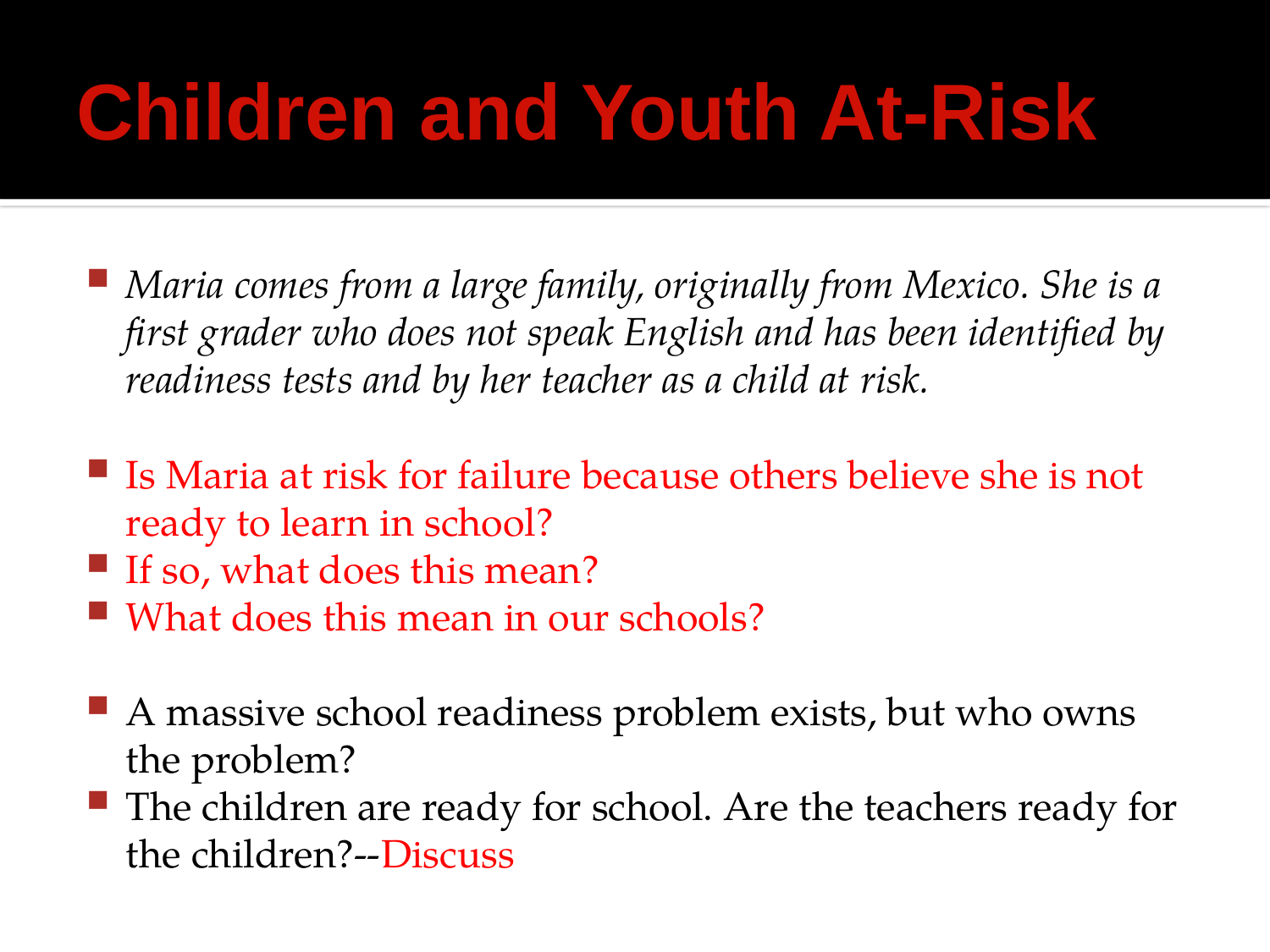

# Children and Youth At-Risk
Maria comes from a large family, originally from Mexico. She is a first grader who does not speak English and has been identified by readiness tests and by her teacher as a child at risk.

Is Maria at risk for failure because others believe she is not ready to learn in school?
If so, what does this mean?
What does this mean in our schools?

A massive school readiness problem exists, but who owns the problem?
The children are ready for school. Are the teachers ready for the children?--Discuss